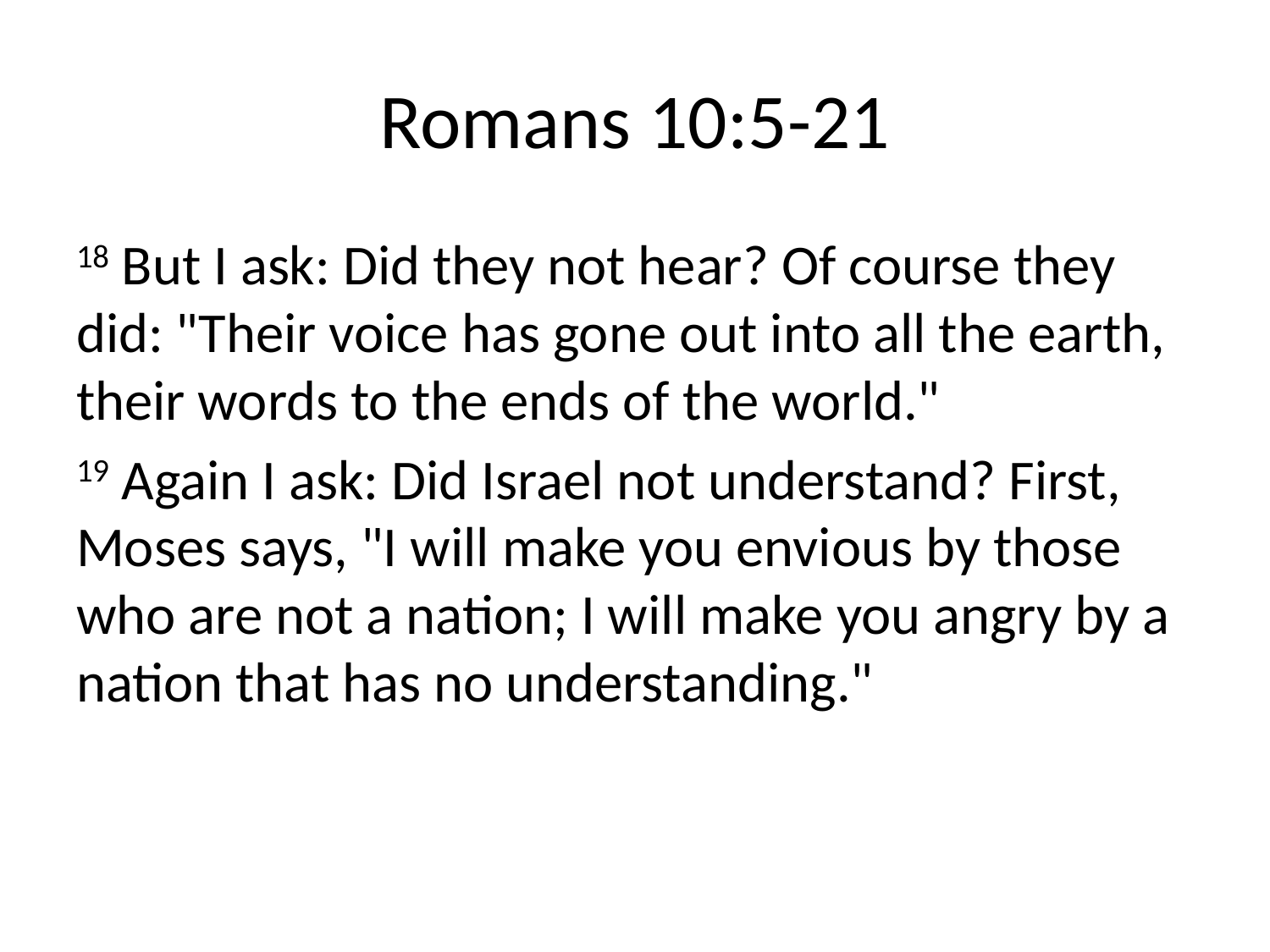

# Romans 10:5-21
18 But I ask: Did they not hear? Of course they did: "Their voice has gone out into all the earth, their words to the ends of the world."
19 Again I ask: Did Israel not understand? First, Moses says, "I will make you envious by those who are not a nation; I will make you angry by a nation that has no understanding."